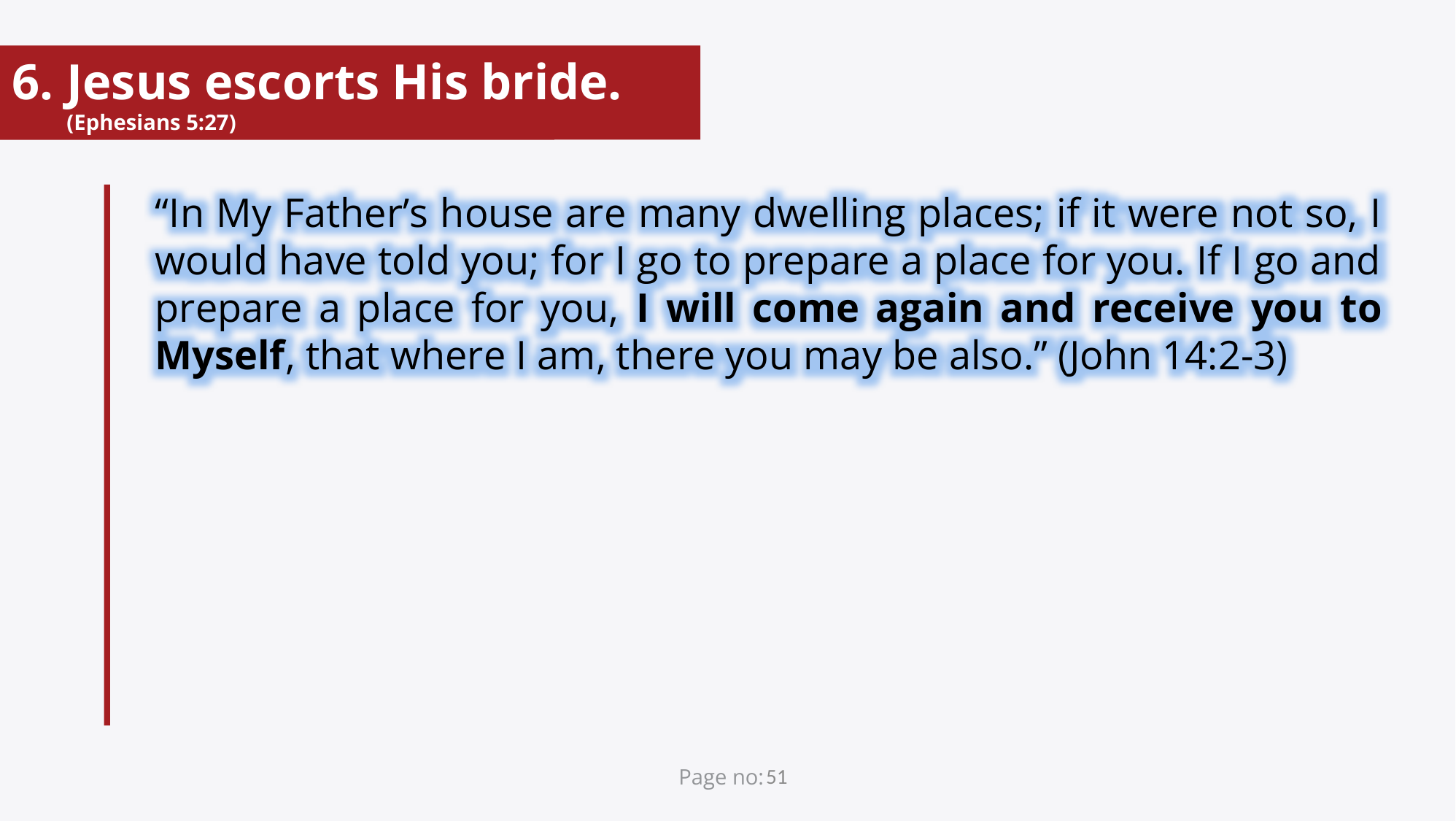

Jesus escorts His bride. (Ephesians 5:27)

“In My Father’s house are many dwelling places; if it were not so, I would have told you; for I go to prepare a place for you. If I go and prepare a place for you, I will come again and receive you to Myself, that where I am, there you may be also.” (John 14:2-3)